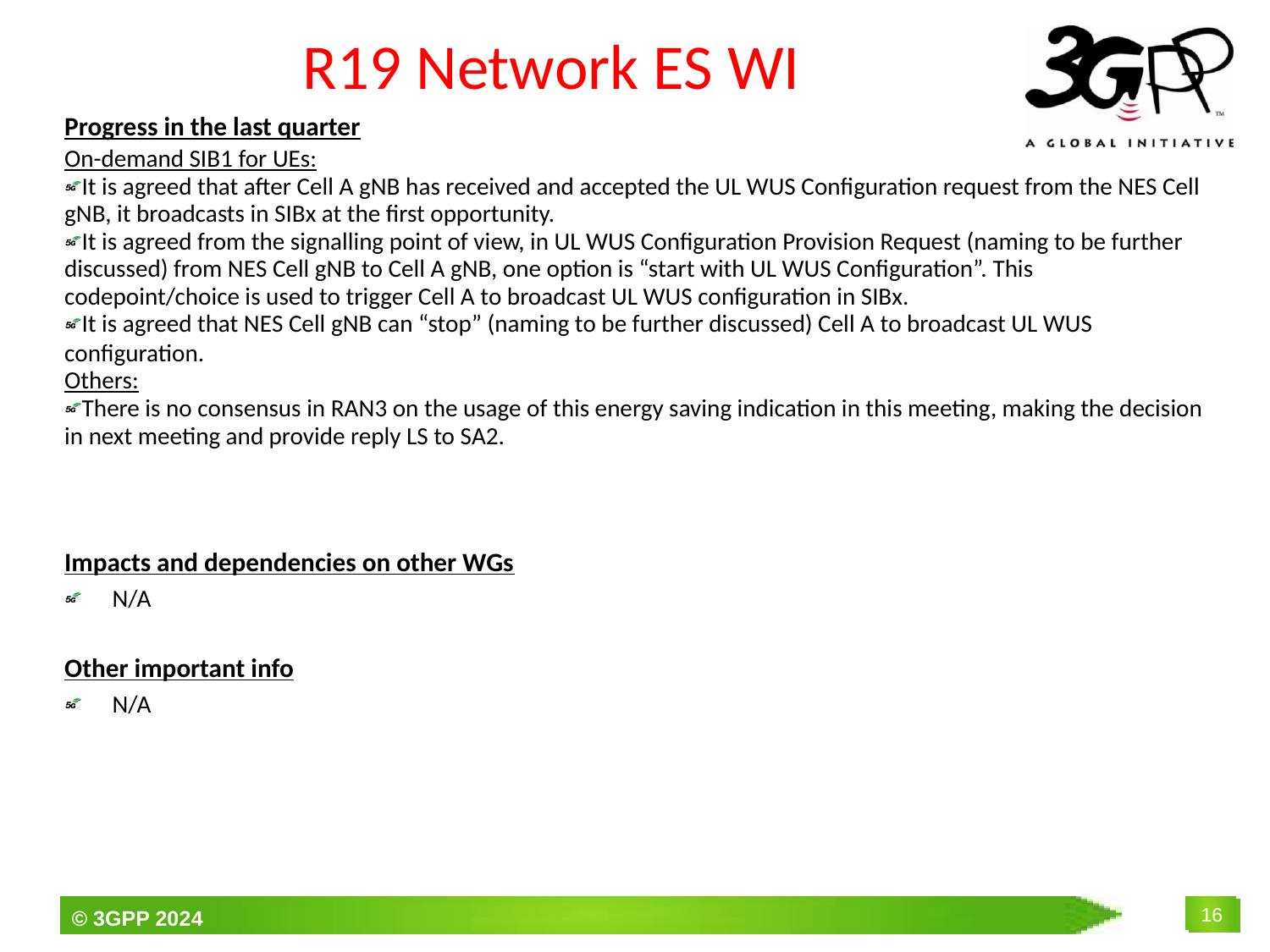

R19 Network ES WI
Progress in the last quarter
On-demand SIB1 for UEs:
It is agreed that after Cell A gNB has received and accepted the UL WUS Configuration request from the NES Cell gNB, it broadcasts in SIBx at the first opportunity.
It is agreed from the signalling point of view, in UL WUS Configuration Provision Request (naming to be further discussed) from NES Cell gNB to Cell A gNB, one option is “start with UL WUS Configuration”. This codepoint/choice is used to trigger Cell A to broadcast UL WUS configuration in SIBx.
It is agreed that NES Cell gNB can “stop” (naming to be further discussed) Cell A to broadcast UL WUS configuration.
Others:
There is no consensus in RAN3 on the usage of this energy saving indication in this meeting, making the decision in next meeting and provide reply LS to SA2.

Impacts and dependencies on other WGs
N/A

Other important info
N/A

16